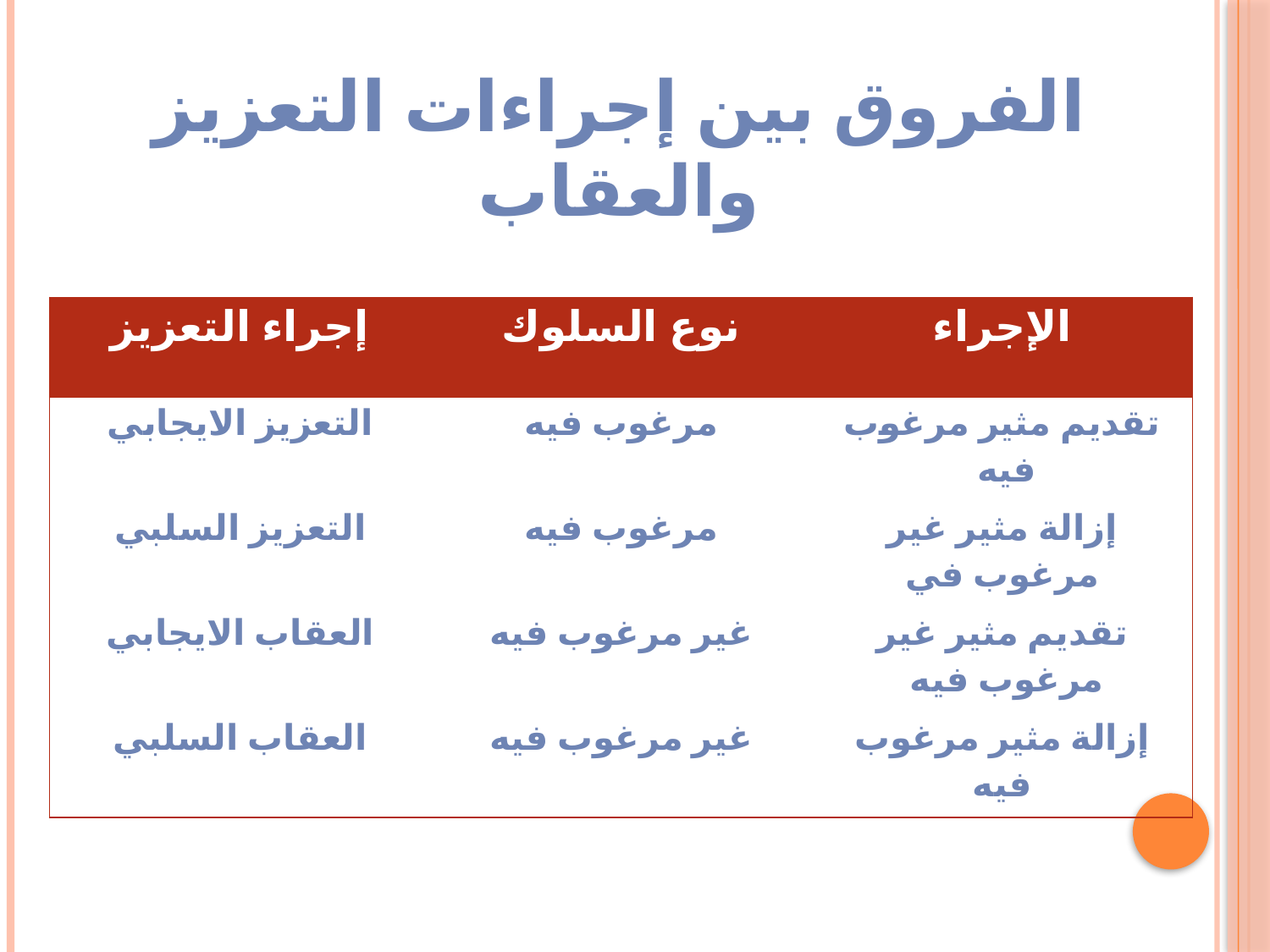

# الفروق بين إجراءات التعزيز والعقاب
| إجراء التعزيز | نوع السلوك | الإجراء |
| --- | --- | --- |
| التعزيز الايجابي | مرغوب فيه | تقديم مثير مرغوب فيه |
| التعزيز السلبي | مرغوب فيه | إزالة مثير غير مرغوب في |
| العقاب الايجابي | غير مرغوب فيه | تقديم مثير غير مرغوب فيه |
| العقاب السلبي | غير مرغوب فيه | إزالة مثير مرغوب فيه |